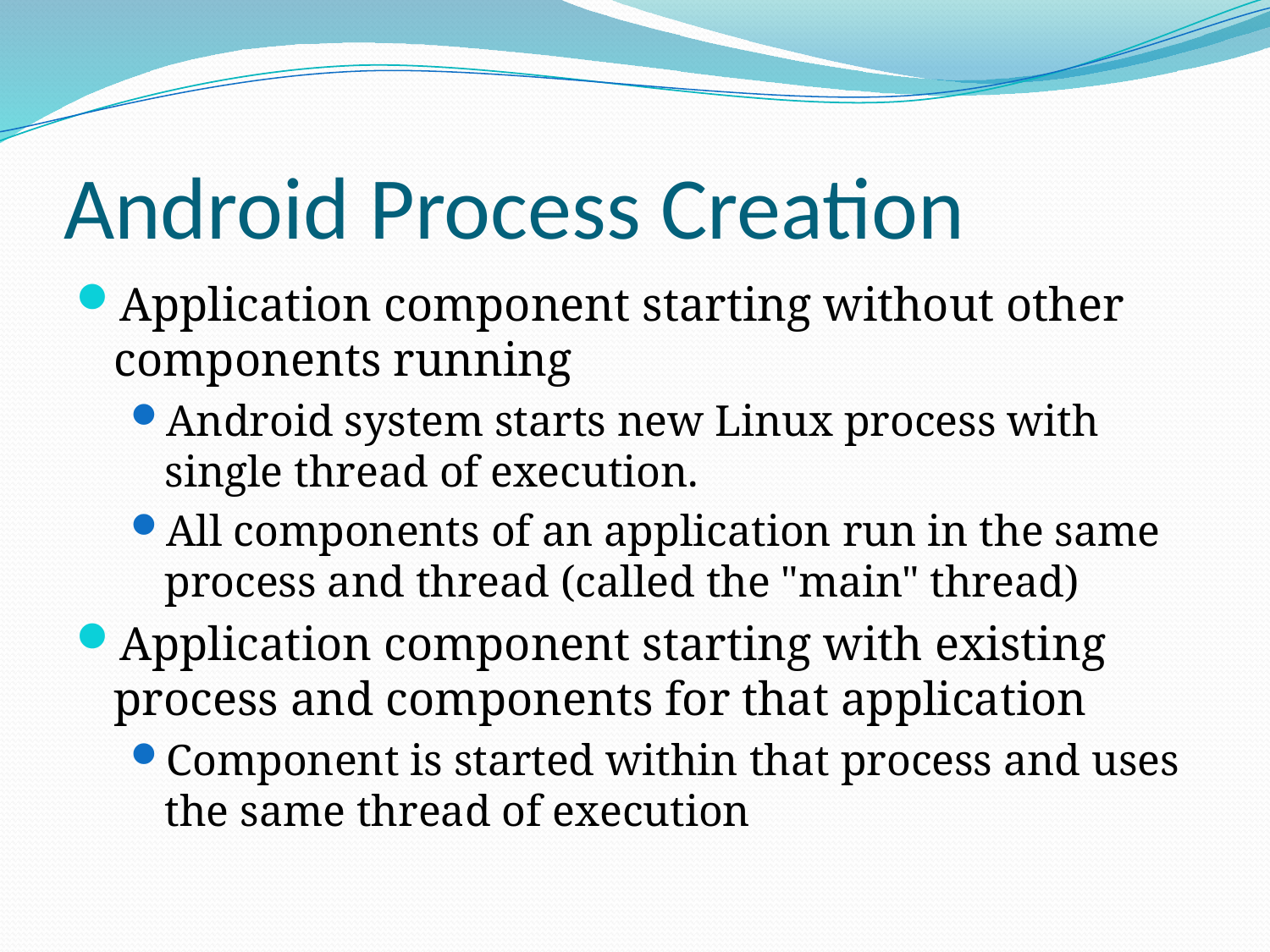

# Android Process Creation
Application component starting without other components running
Android system starts new Linux process with single thread of execution.
All components of an application run in the same process and thread (called the "main" thread)
Application component starting with existing process and components for that application
Component is started within that process and uses the same thread of execution